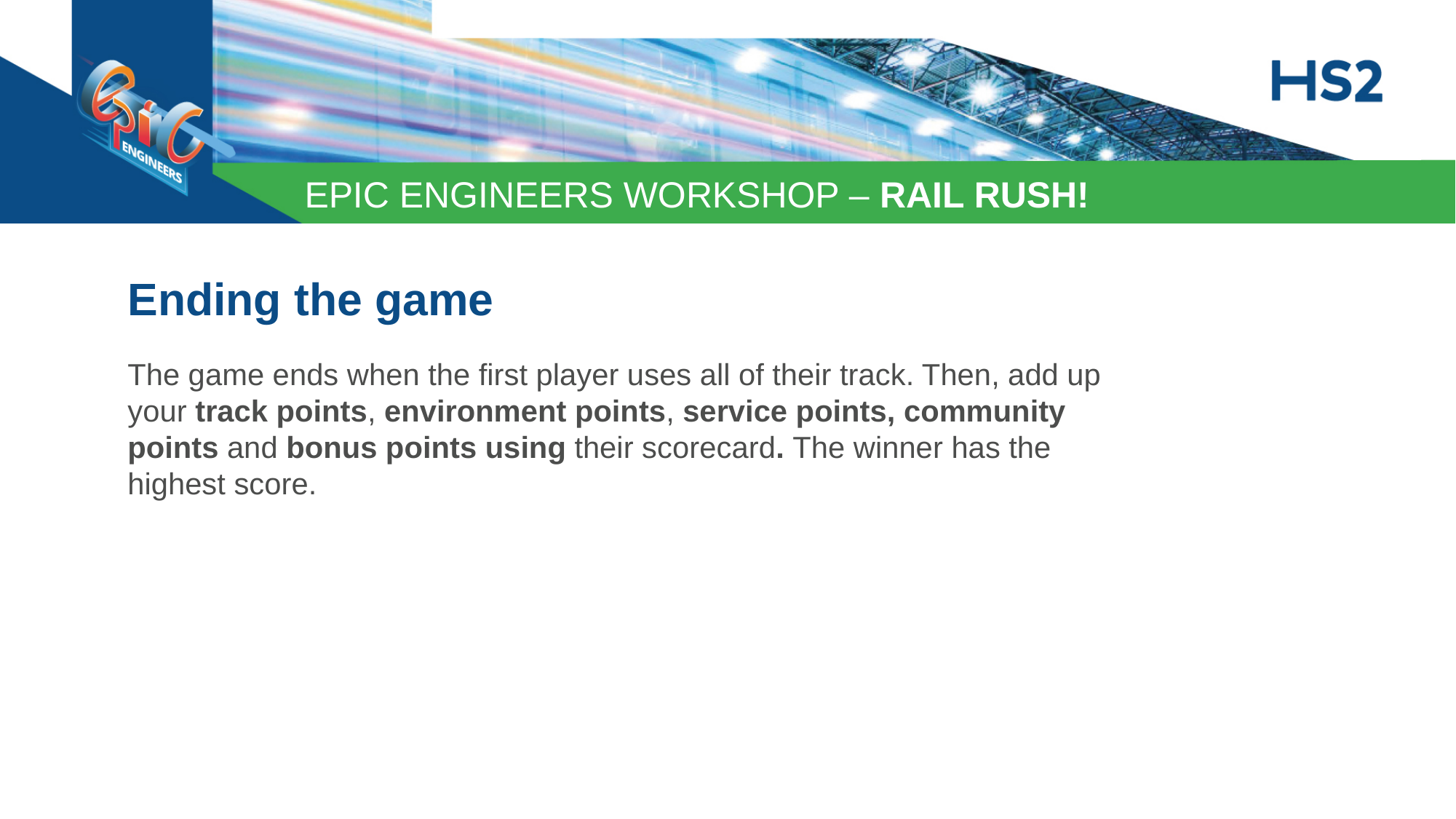

Ending the game
The game ends when the first player uses all of their track. Then, add up your track points, environment points, service points, community points and bonus points using their scorecard. The winner has the highest score.